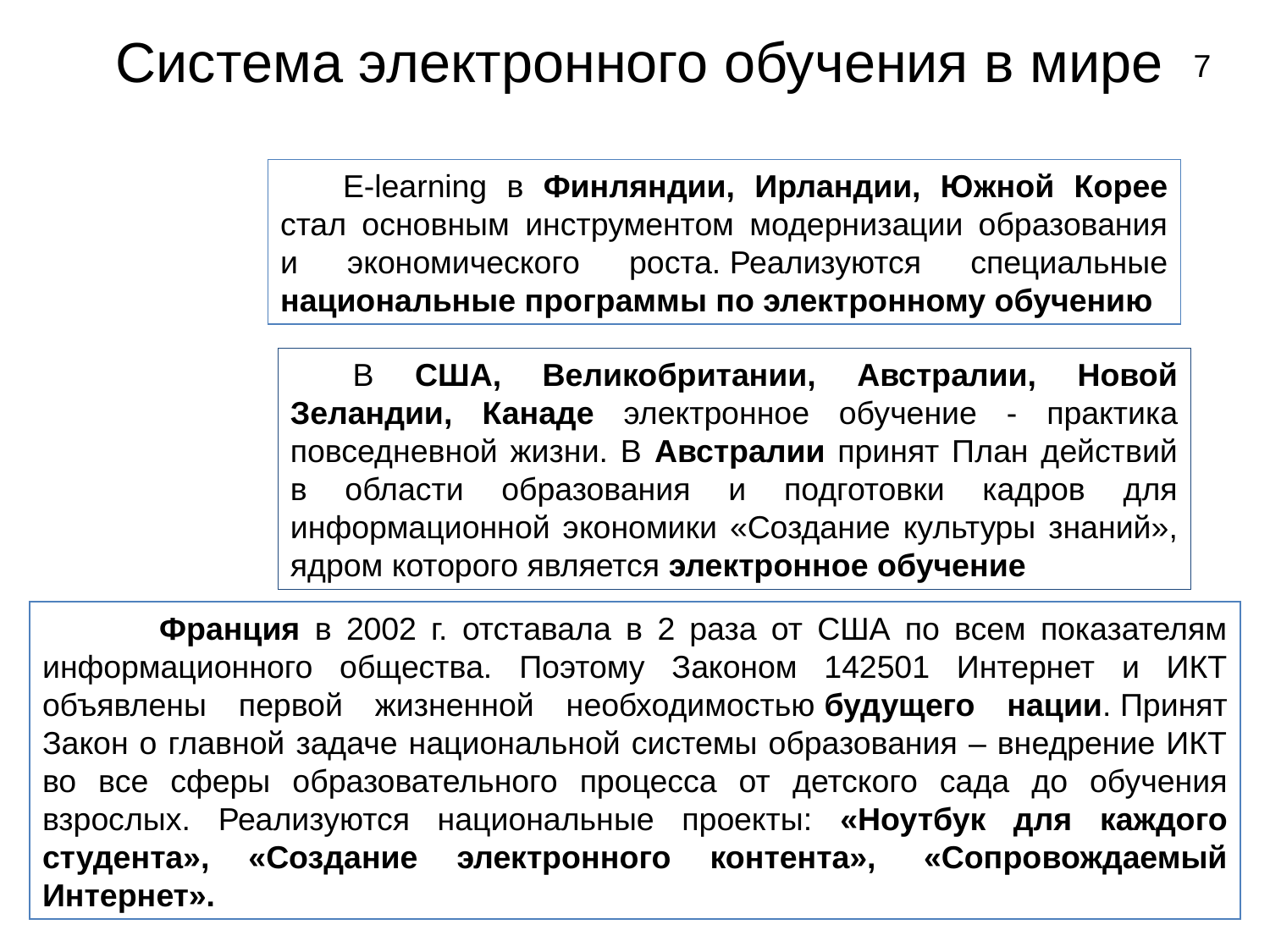

Система электронного обучения в мире
7
E-learning в Финляндии, Ирландии, Южной Корее стал основным инструментом модернизации образования и экономического роста. Реализуются специальные национальные программы по электронному обучению
В США, Великобритании, Австралии, Новой Зеландии, Канаде электронное обучение - практика повседневной жизни. В Австралии принят План действий в области образования и подготовки кадров для информационной экономики «Создание культуры знаний», ядром которого является электронное обучение
        Франция в 2002 г. отставала в 2 раза от США по всем показателям информационного общества. Поэтому Законом 142501 Интернет и ИКТ объявлены первой жизненной необходимостью будущего нации. Принят Закон о главной задаче национальной системы образования – внедрение ИКТ во все сферы образовательного процесса от детского сада до обучения взрослых. Реализуются национальные проекты: «Ноутбук для каждого студента», «Создание электронного контента»,  «Сопровождаемый Интернет».